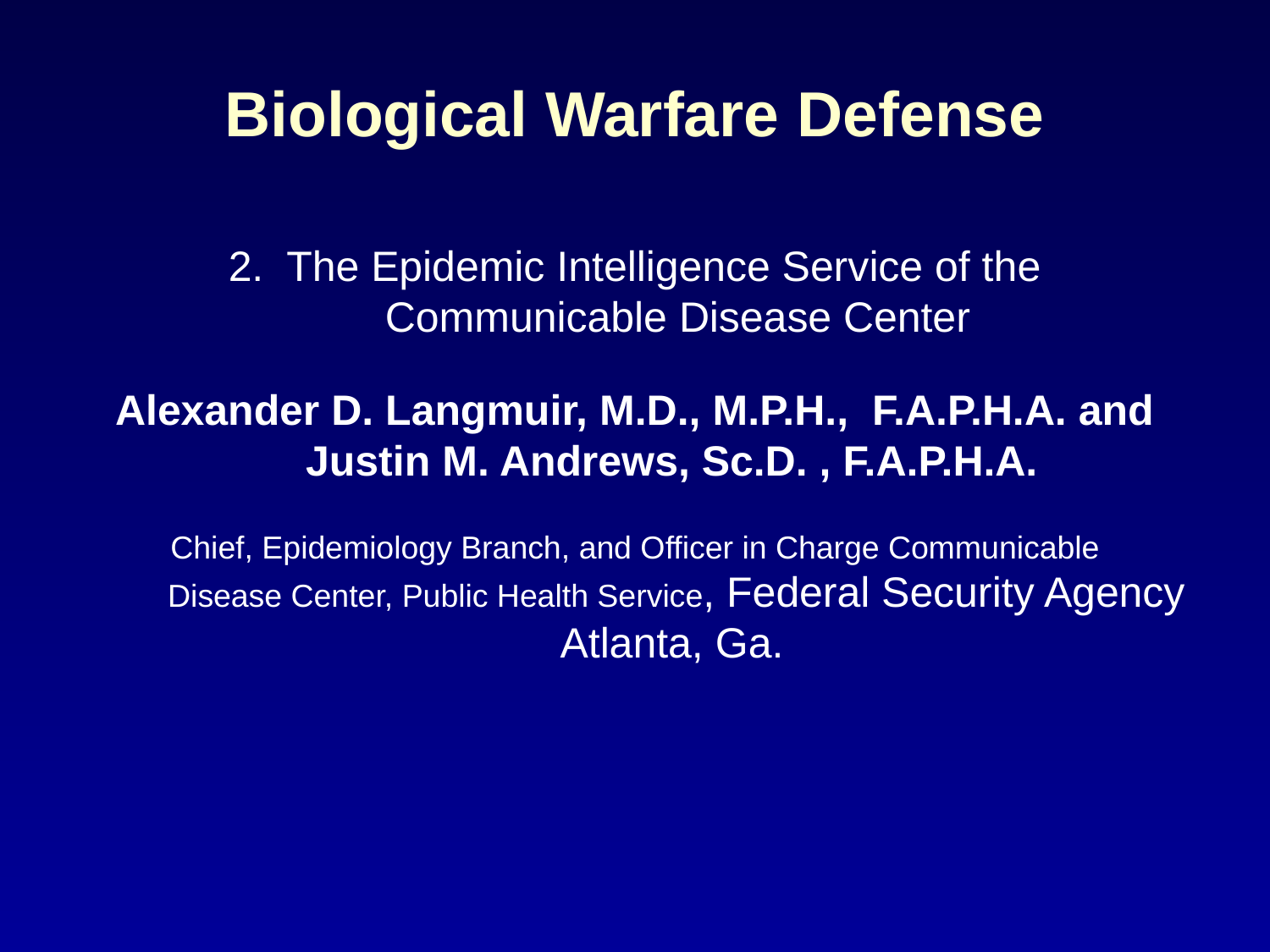

# Biological Warfare Defense
2.  The Epidemic Intelligence Service of the
 Communicable Disease Center
Alexander D. Langmuir, M.D., M.P.H.,  F.A.P.H.A. and
Justin M. Andrews, Sc.D. , F.A.P.H.A.
Chief, Epidemiology Branch, and Officer in Charge Communicable
 Disease Center, Public Health Service, Federal Security Agency
Atlanta, Ga.